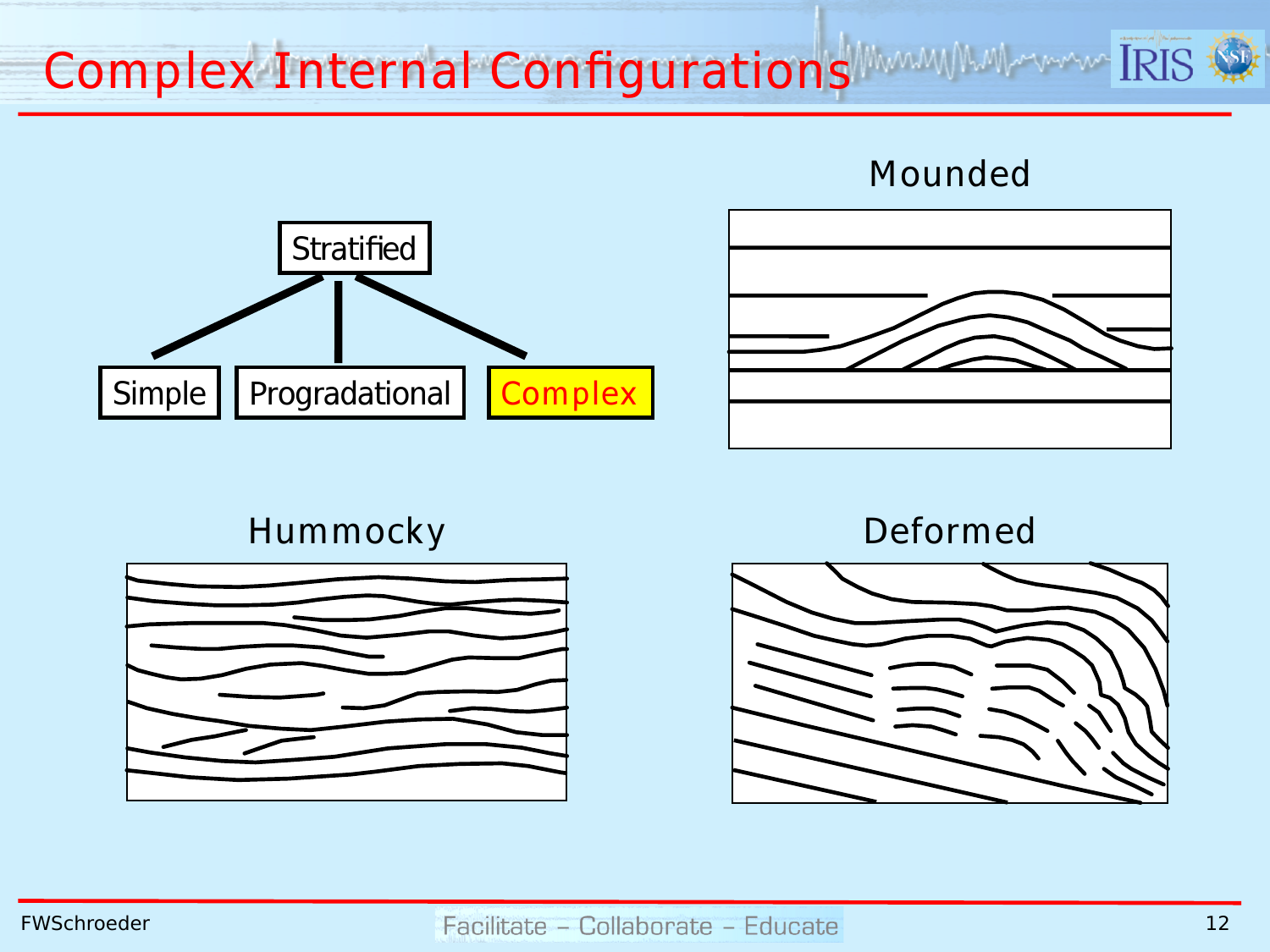

# Complex Internal Configurations
Mounded

Stratified

Simple
Progradational
Complex
Hummocky
Deformed